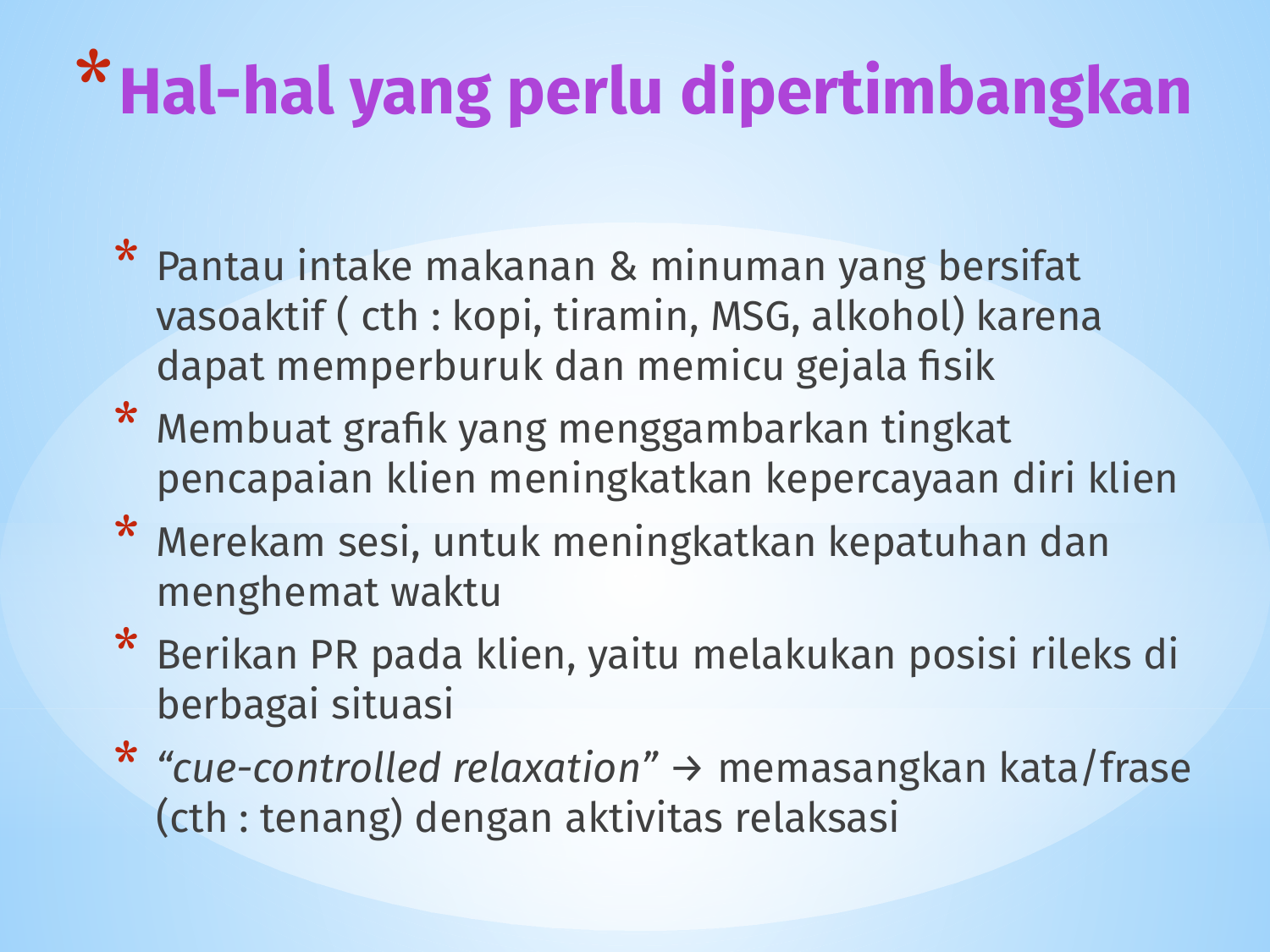

# Hal-hal yang perlu dipertimbangkan
Pantau intake makanan & minuman yang bersifat vasoaktif ( cth : kopi, tiramin, MSG, alkohol) karena dapat memperburuk dan memicu gejala fisik
Membuat grafik yang menggambarkan tingkat pencapaian klien meningkatkan kepercayaan diri klien
Merekam sesi, untuk meningkatkan kepatuhan dan menghemat waktu
Berikan PR pada klien, yaitu melakukan posisi rileks di berbagai situasi
“cue-controlled relaxation” → memasangkan kata/frase (cth : tenang) dengan aktivitas relaksasi